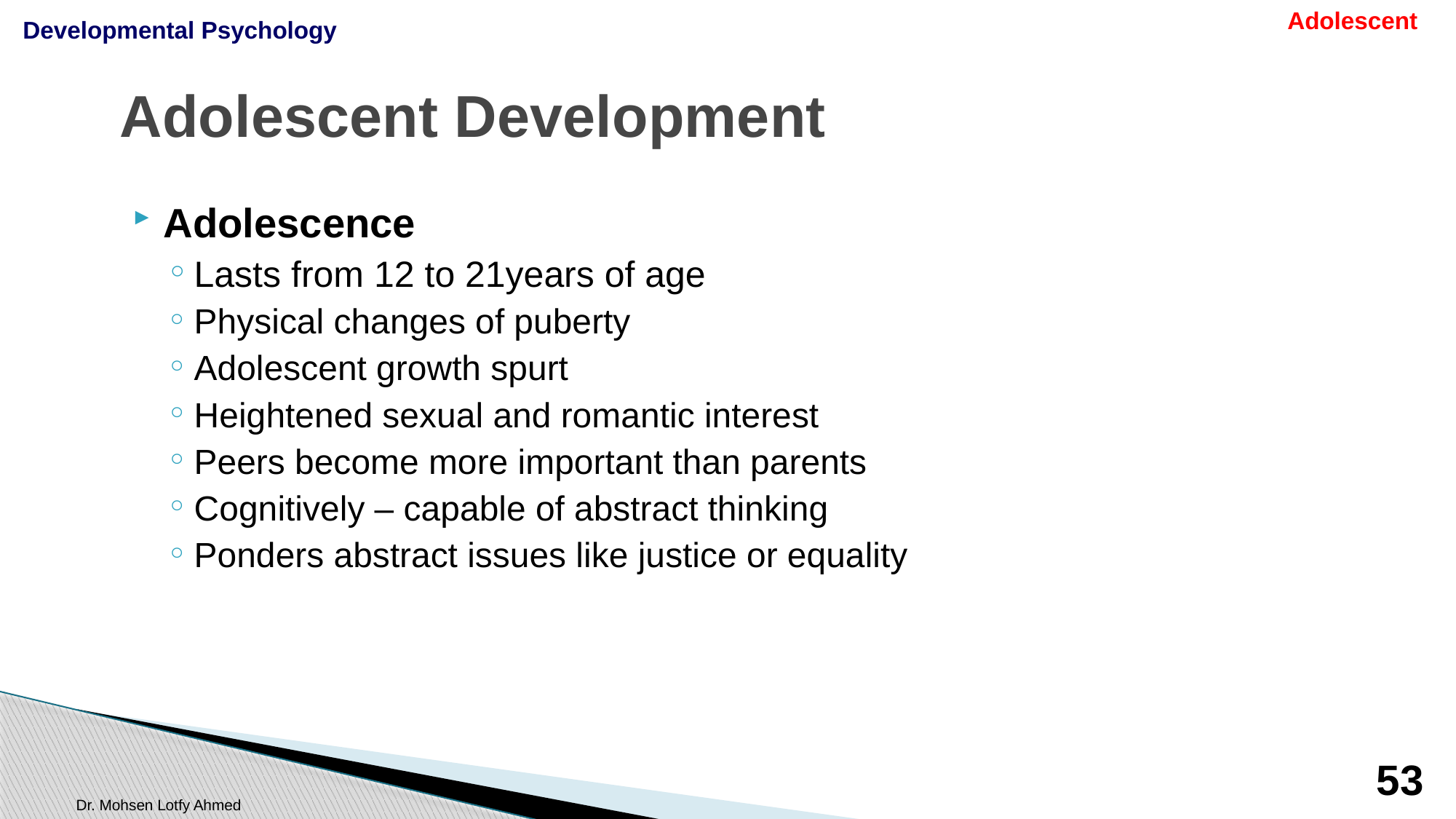

Adolescent
Developmental Psychology
# Adolescent Development
Adolescence
Lasts from 12 to 21years of age
Physical changes of puberty
Adolescent growth spurt
Heightened sexual and romantic interest
Peers become more important than parents
Cognitively – capable of abstract thinking
Ponders abstract issues like justice or equality
53
Dr. Mohsen Lotfy Ahmed